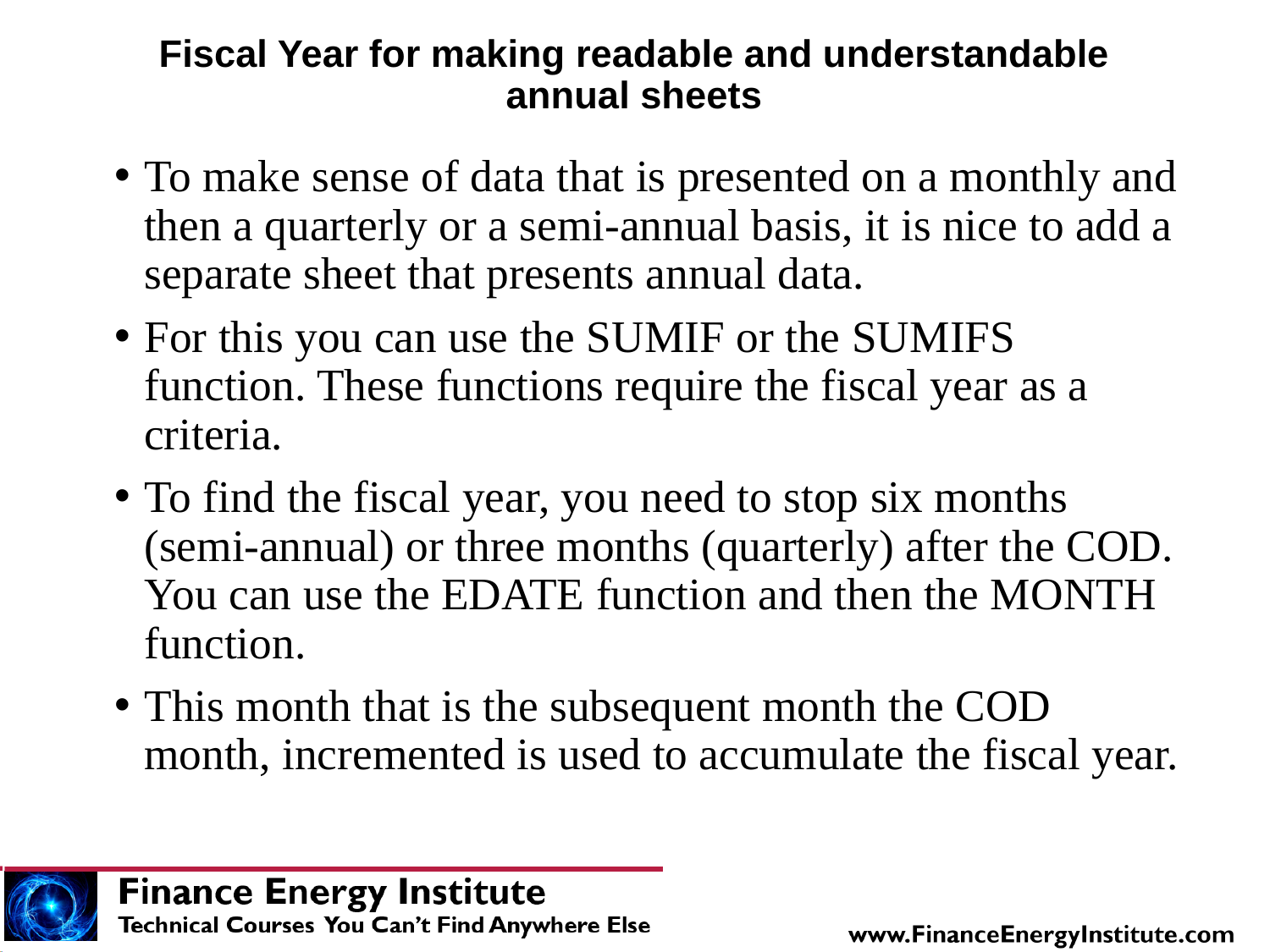

# Fiscal Year for making readable and understandable annual sheets
To make sense of data that is presented on a monthly and then a quarterly or a semi-annual basis, it is nice to add a separate sheet that presents annual data.
For this you can use the SUMIF or the SUMIFS function. These functions require the fiscal year as a criteria.
To find the fiscal year, you need to stop six months (semi-annual) or three months (quarterly) after the COD.  You can use the EDATE function and then the MONTH function.
This month that is the subsequent month the COD month, incremented is used to accumulate the fiscal year.